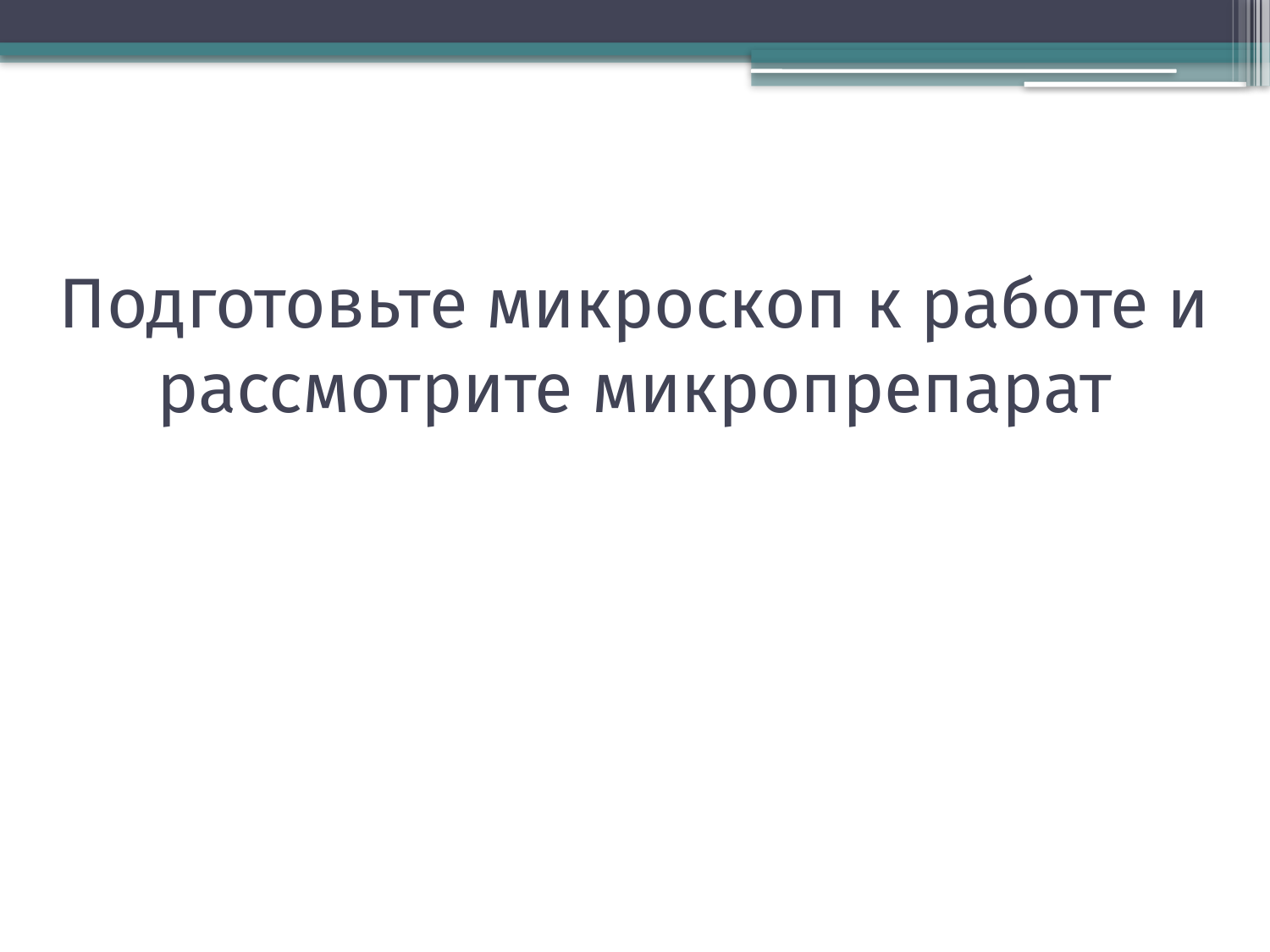

# Подготовьте микроскоп к работе и рассмотрите микропрепарат